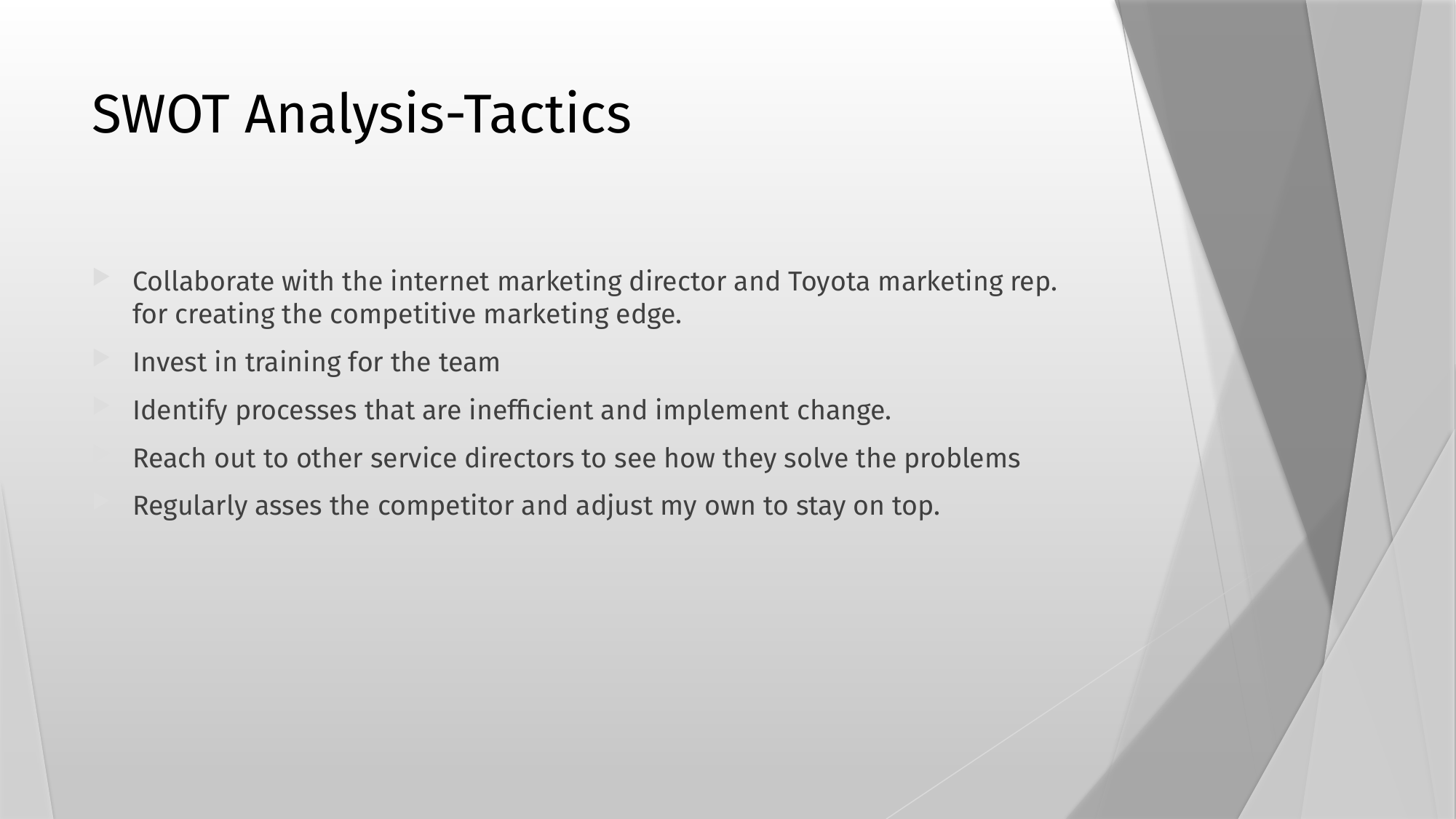

# SWOT Analysis-Tactics
Collaborate with the internet marketing director and Toyota marketing rep. for creating the competitive marketing edge.
Invest in training for the team
Identify processes that are inefficient and implement change.
Reach out to other service directors to see how they solve the problems
Regularly asses the competitor and adjust my own to stay on top.